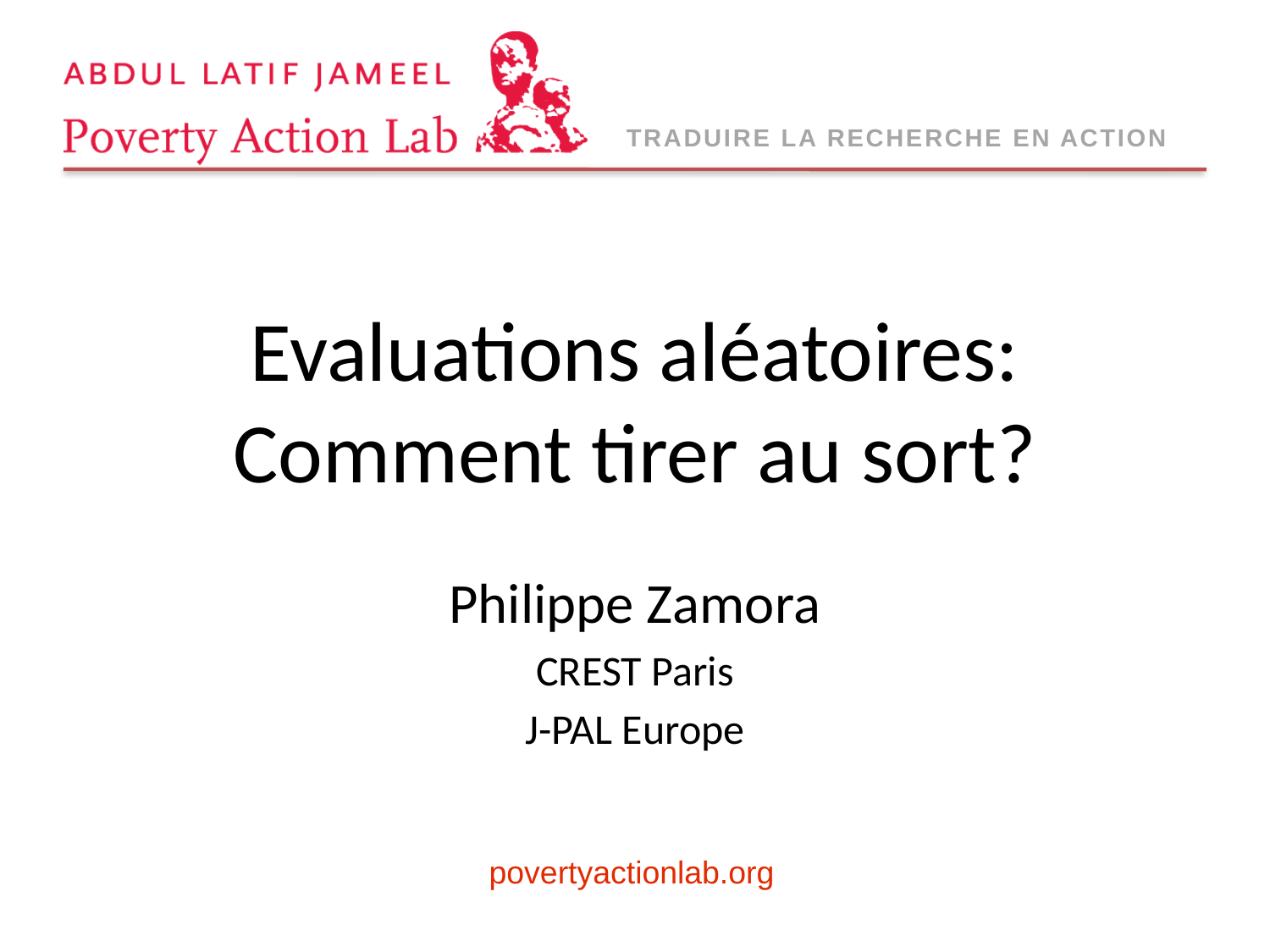

# Evaluations aléatoires: Comment tirer au sort?
Philippe Zamora
CREST Paris
J-PAL Europe
povertyactionlab.org